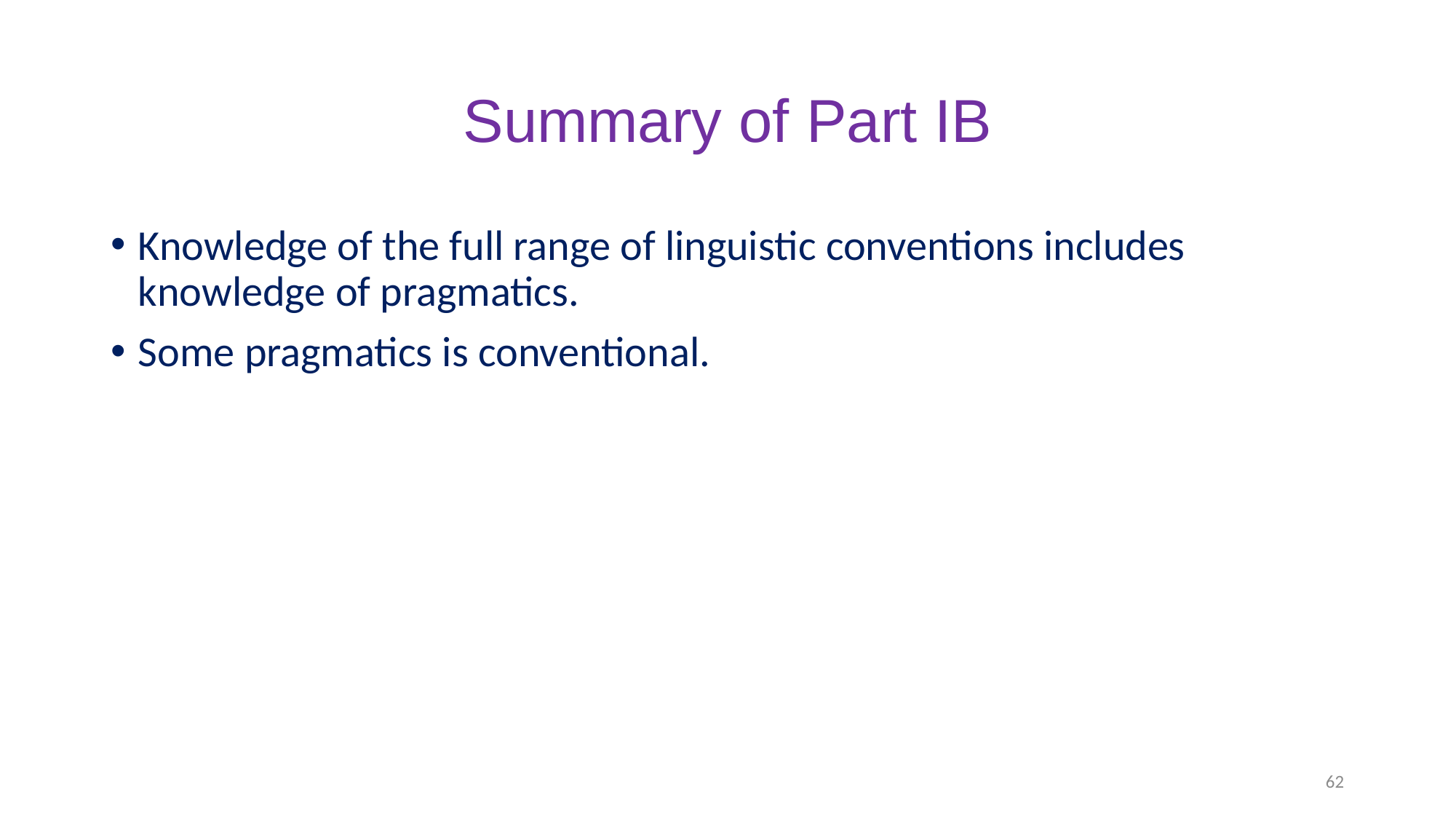

# Summary of Part IB
Knowledge of the full range of linguistic conventions includes knowledge of pragmatics.
Some pragmatics is conventional.
62